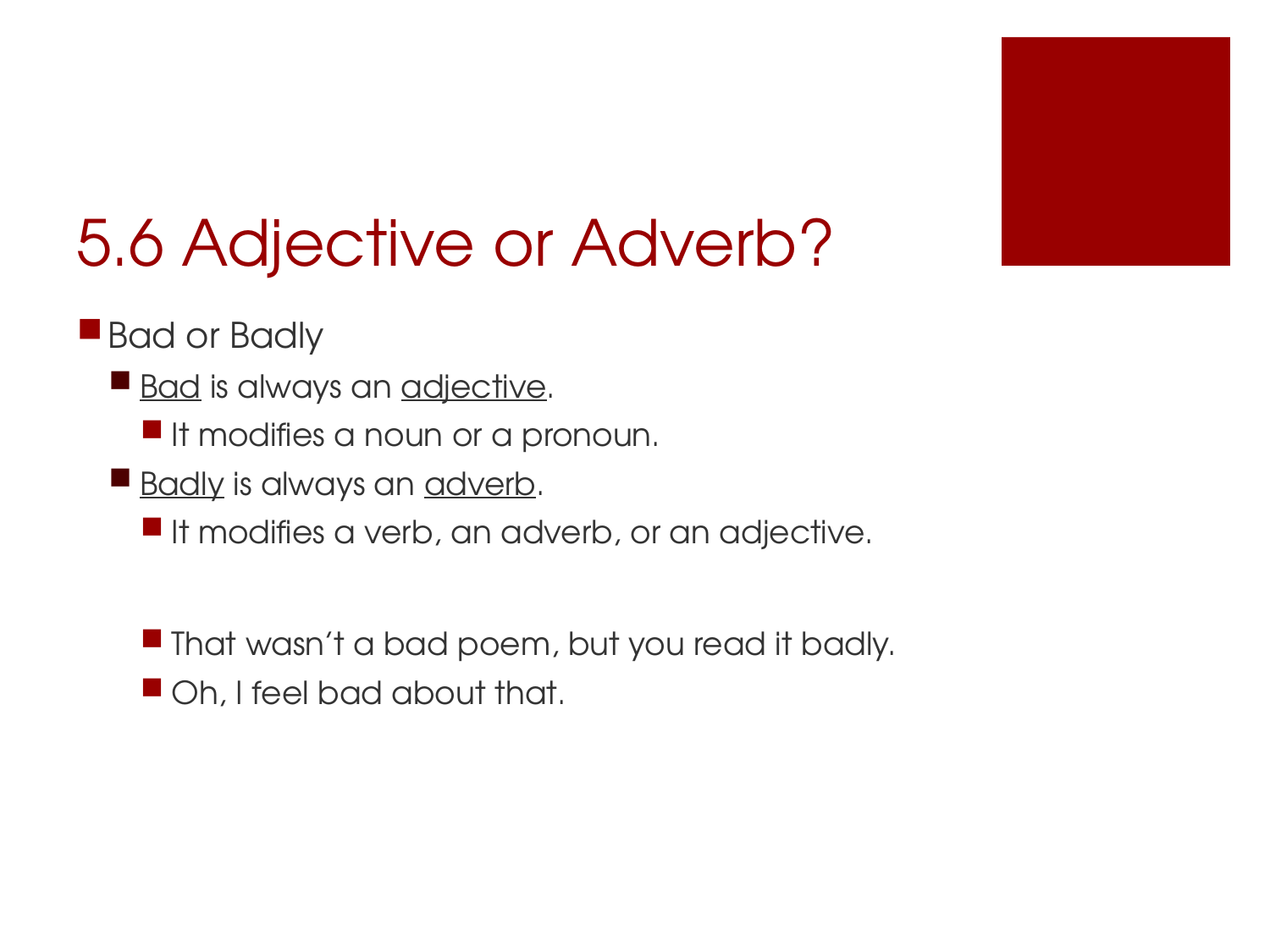

# 5.6 Adjective or Adverb?
Bad or Badly
Bad is always an adjective.
It modifies a noun or a pronoun.
Badly is always an adverb.
It modifies a verb, an adverb, or an adjective.

That wasn’t a bad poem, but you read it badly.
Oh, I feel bad about that.